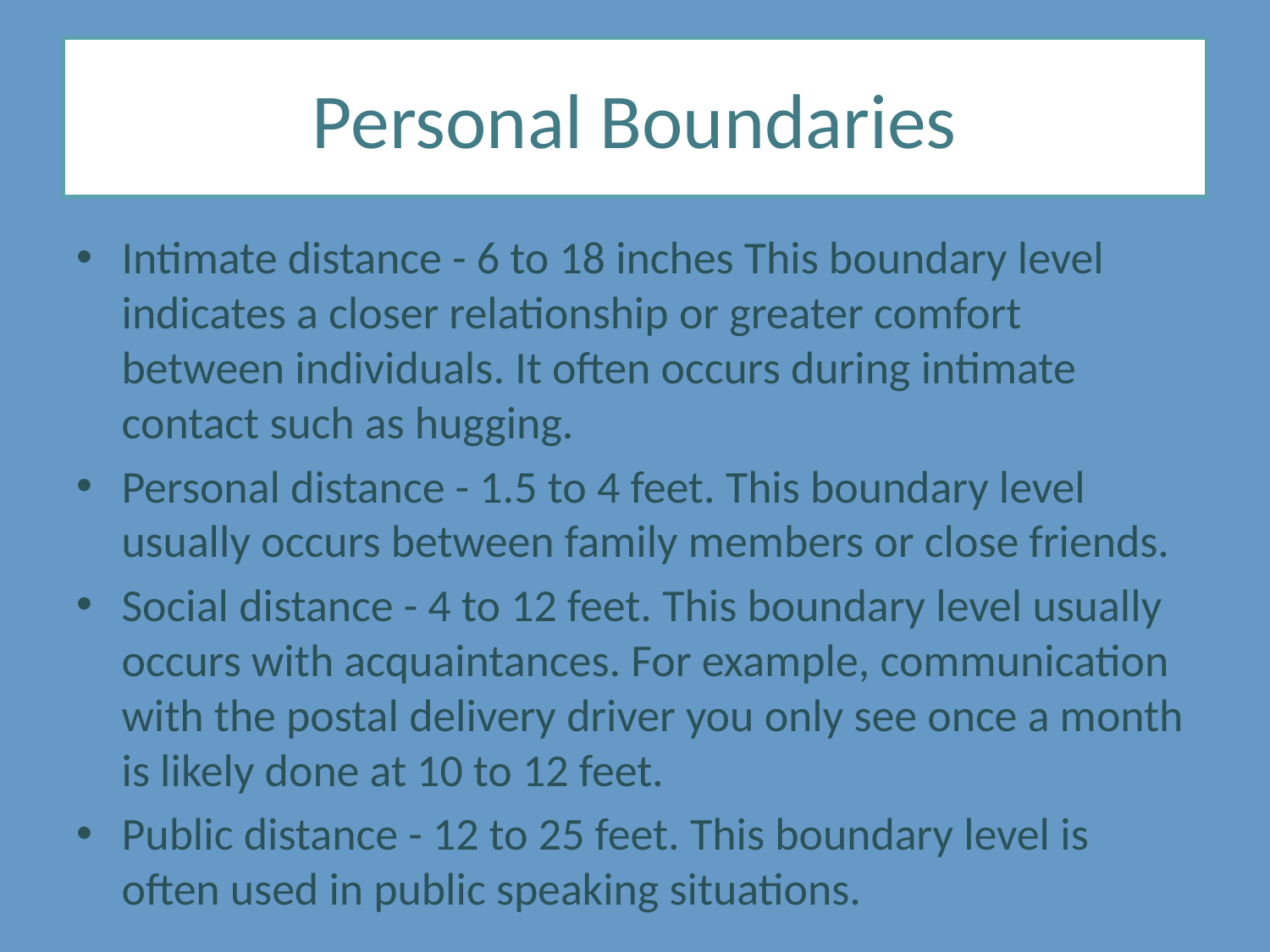

# Personal Boundaries
Intimate distance - 6 to 18 inches This boundary level indicates a closer relationship or greater comfort between individuals. It often occurs during intimate contact such as hugging.
Personal distance - 1.5 to 4 feet. This boundary level usually occurs between family members or close friends.
Social distance - 4 to 12 feet. This boundary level usually occurs with acquaintances. For example, communication with the postal delivery driver you only see once a month is likely done at 10 to 12 feet.
Public distance - 12 to 25 feet. This boundary level is often used in public speaking situations.